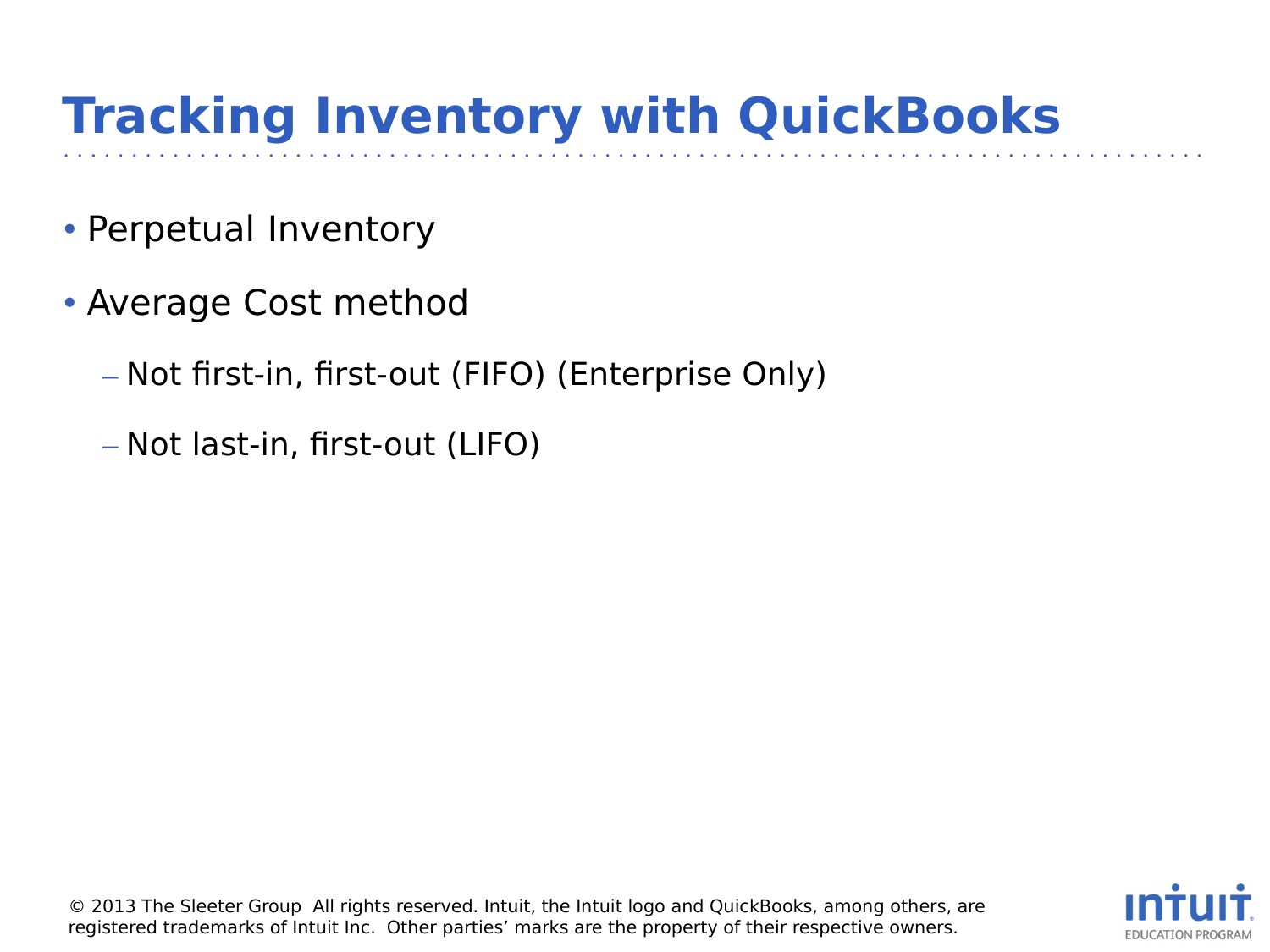

# Tracking Inventory with QuickBooks
Perpetual Inventory
Average Cost method
Not first-in, first-out (FIFO) (Enterprise Only)
Not last-in, first-out (LIFO)